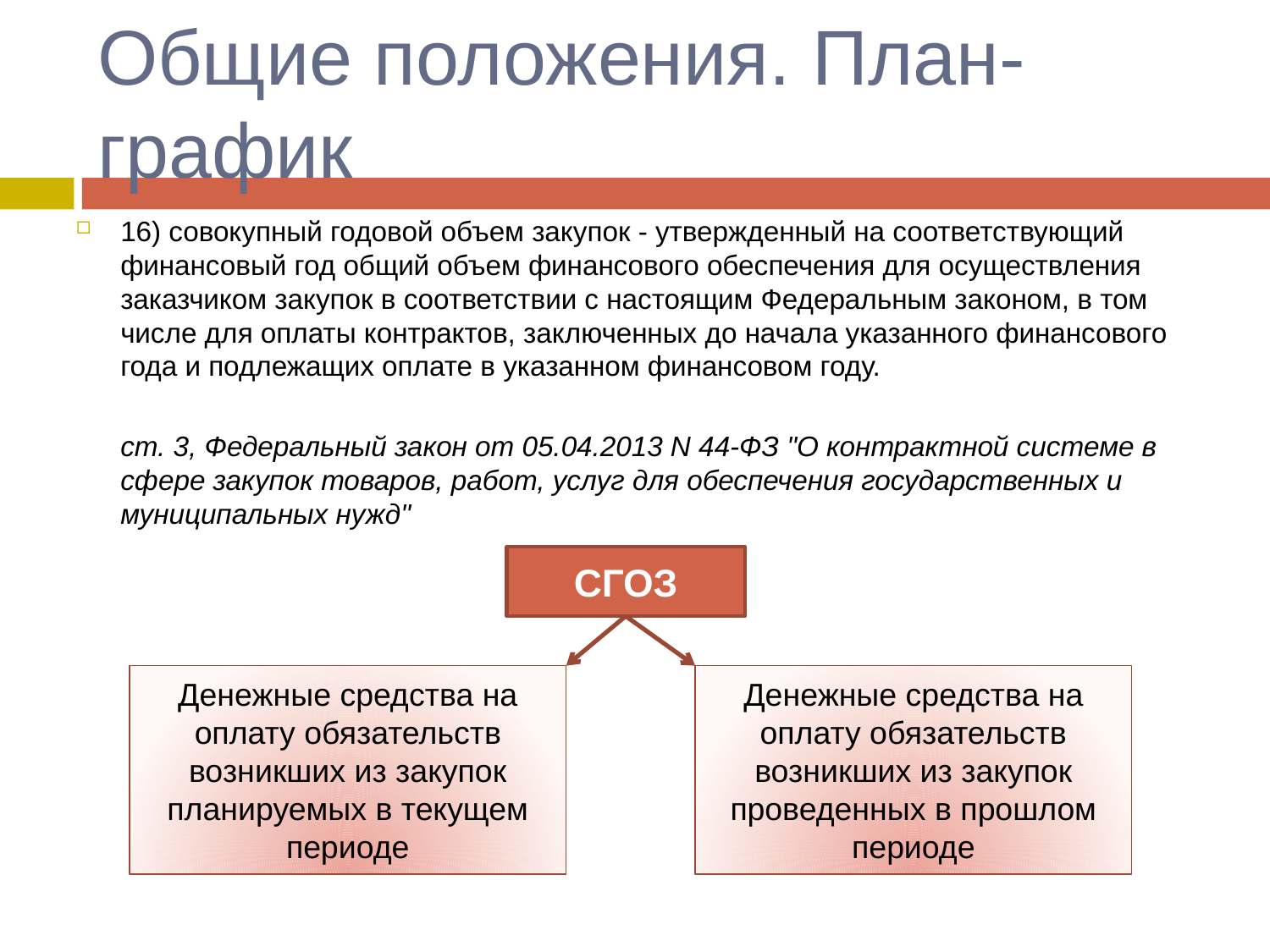

# Общие положения. План-график
16) совокупный годовой объем закупок - утвержденный на соответствующий финансовый год общий объем финансового обеспечения для осуществления заказчиком закупок в соответствии с настоящим Федеральным законом, в том числе для оплаты контрактов, заключенных до начала указанного финансового года и подлежащих оплате в указанном финансовом году.
ст. 3, Федеральный закон от 05.04.2013 N 44-ФЗ "О контрактной системе в сфере закупок товаров, работ, услуг для обеспечения государственных и муниципальных нужд"

СГОЗ
Денежные средства на оплату обязательств возникших из закупок планируемых в текущем периоде
Денежные средства на оплату обязательств возникших из закупок проведенных в прошлом периоде